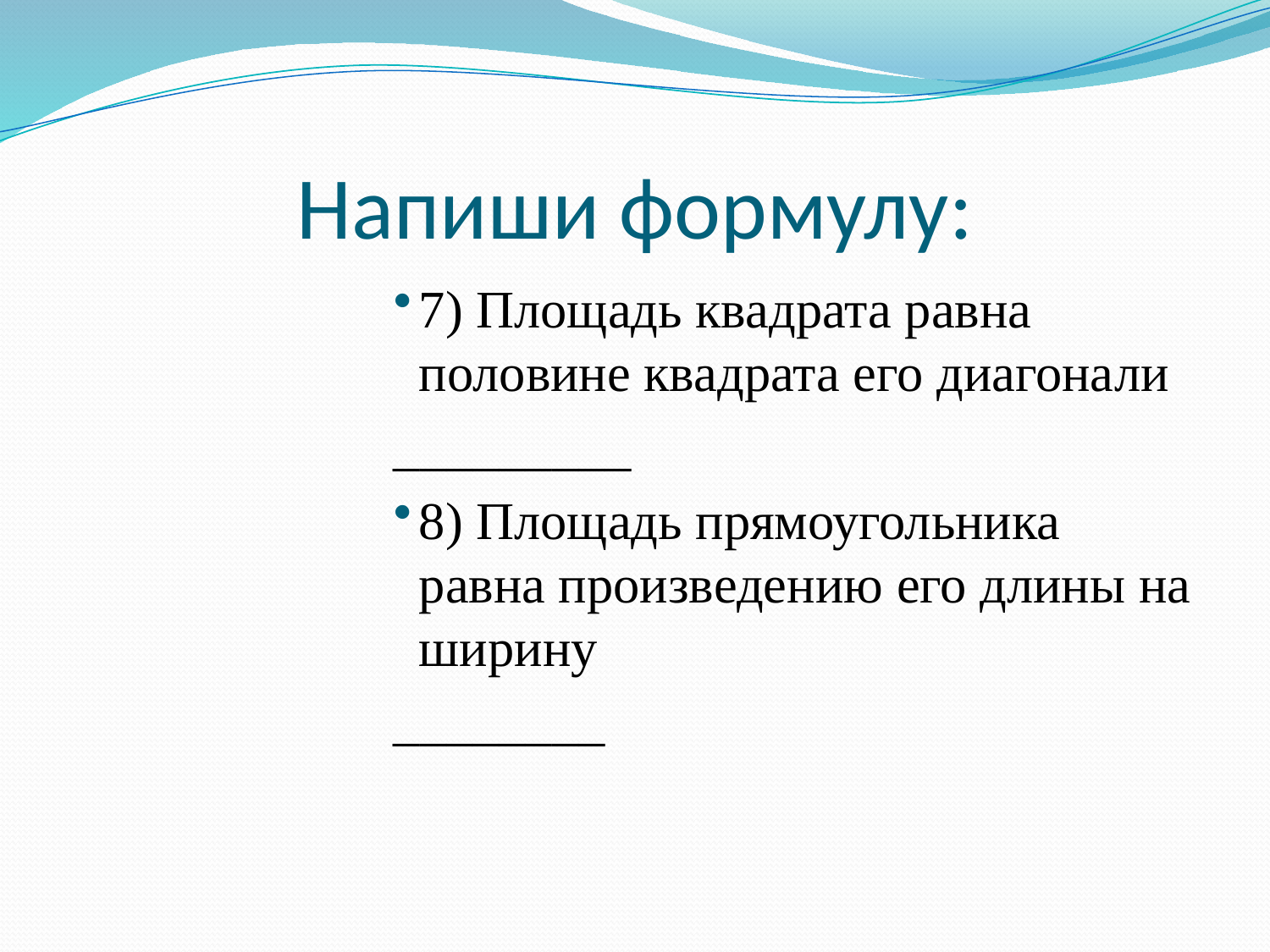

# Напиши формулу:
7) Площадь квадрата равна половине квадрата его диагонали
_________
8) Площадь прямоугольника равна произведению его длины на ширину
________